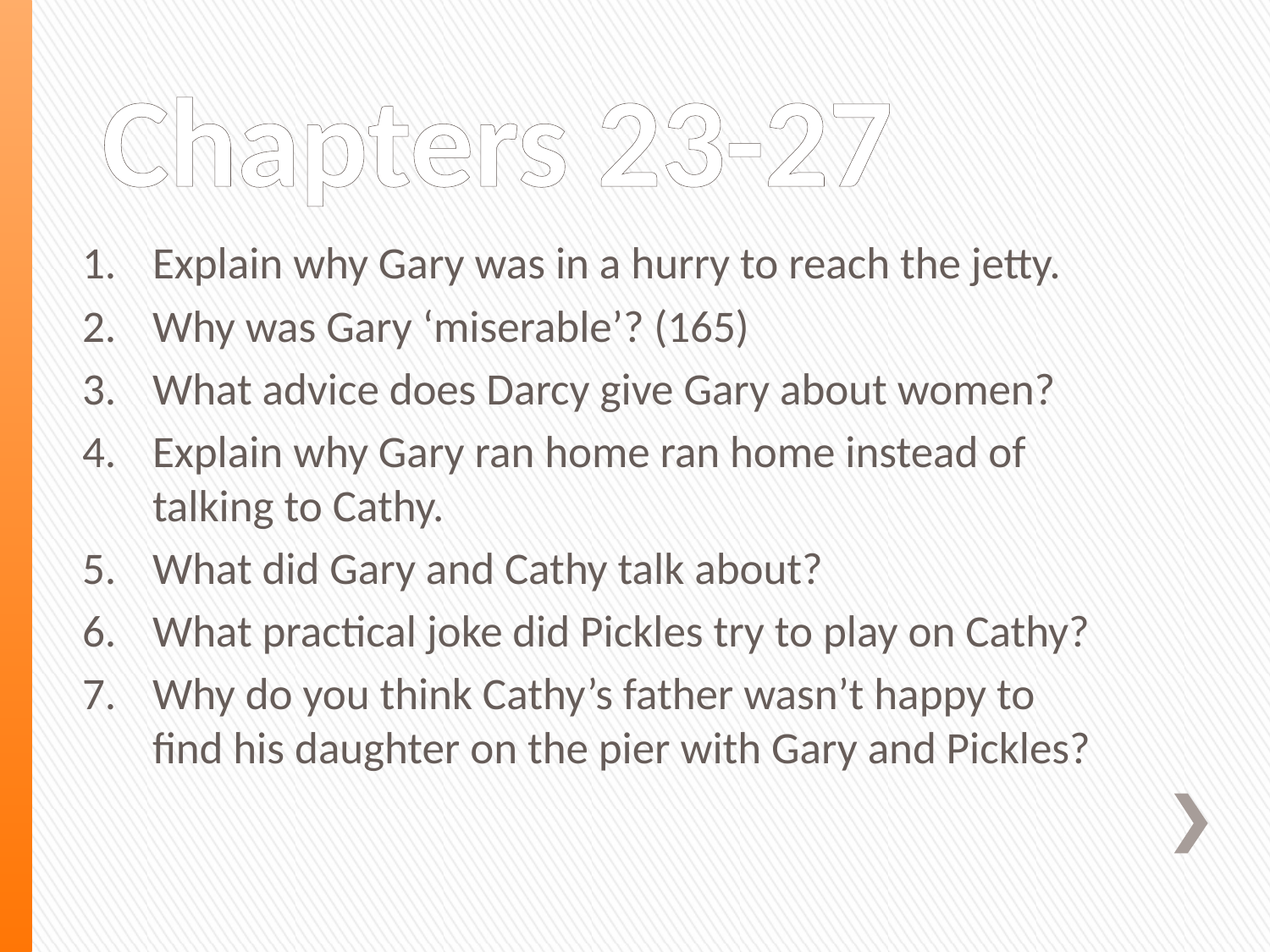

# Chapters 23-27
Explain why Gary was in a hurry to reach the jetty.
Why was Gary ‘miserable’? (165)
What advice does Darcy give Gary about women?
Explain why Gary ran home ran home instead of talking to Cathy.
What did Gary and Cathy talk about?
What practical joke did Pickles try to play on Cathy?
Why do you think Cathy’s father wasn’t happy to find his daughter on the pier with Gary and Pickles?